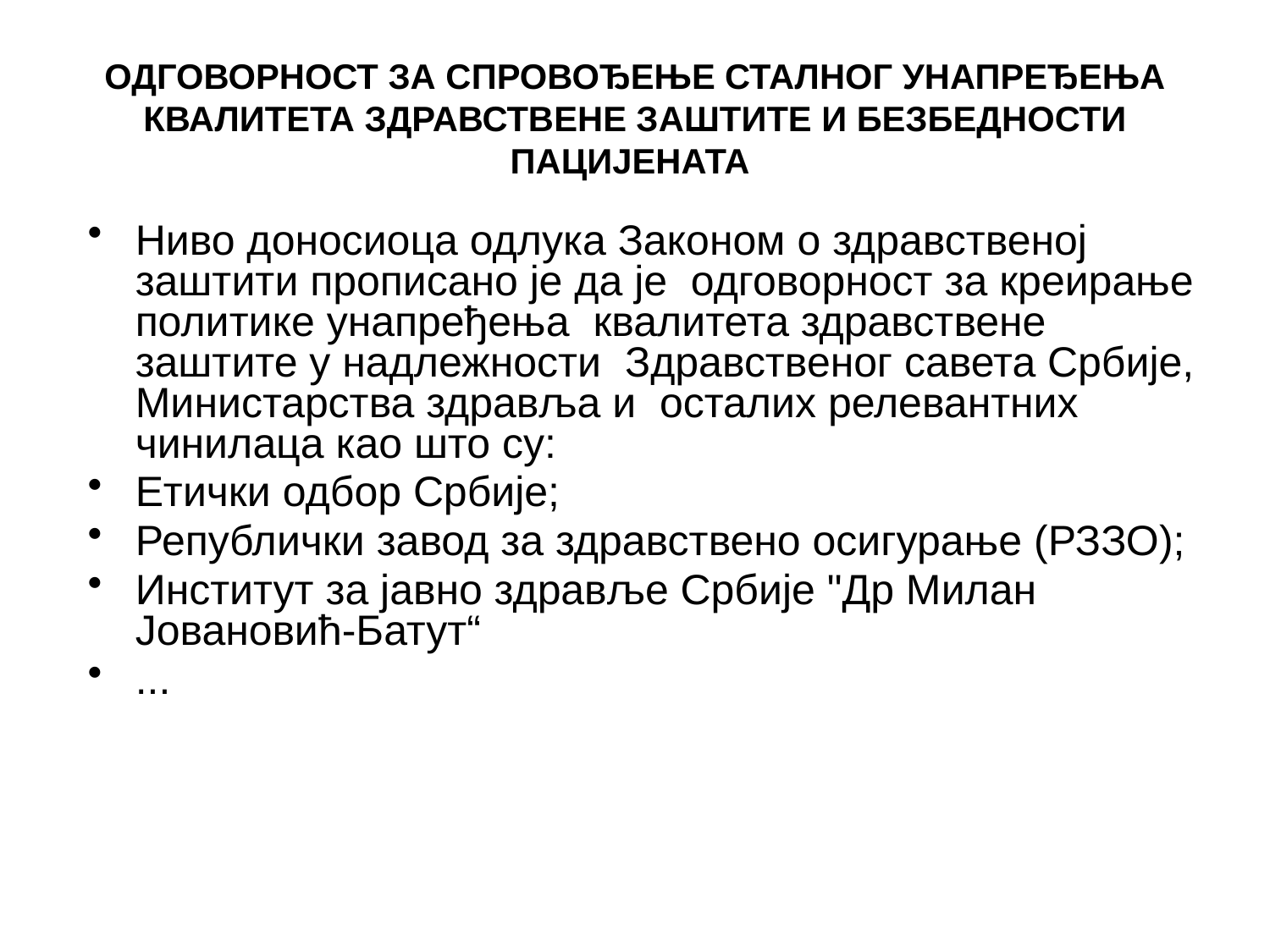

# ОДГОВОРНОСТ ЗА СПРОВОЂЕЊЕ СТАЛНОГ УНАПРЕЂЕЊА КВАЛИТЕТА ЗДРАВСТВЕНЕ ЗАШТИТЕ И БЕЗБЕДНОСТИ ПАЦИЈЕНАТА
Ниво доносиоца одлука Законом о здравственој заштити прописано је да је  одговорност за креирање политике унапређења  квалитета здравствене заштите у надлежности  Здравственог савета Србије, Министарства здравља и  осталих релевантних чинилаца као што су:
Етички одбор Србије;
Републички завод за здравствено осигурање (РЗЗО);
Институт за јавно здравље Србије "Др Милан Јовановић-Батут“
...